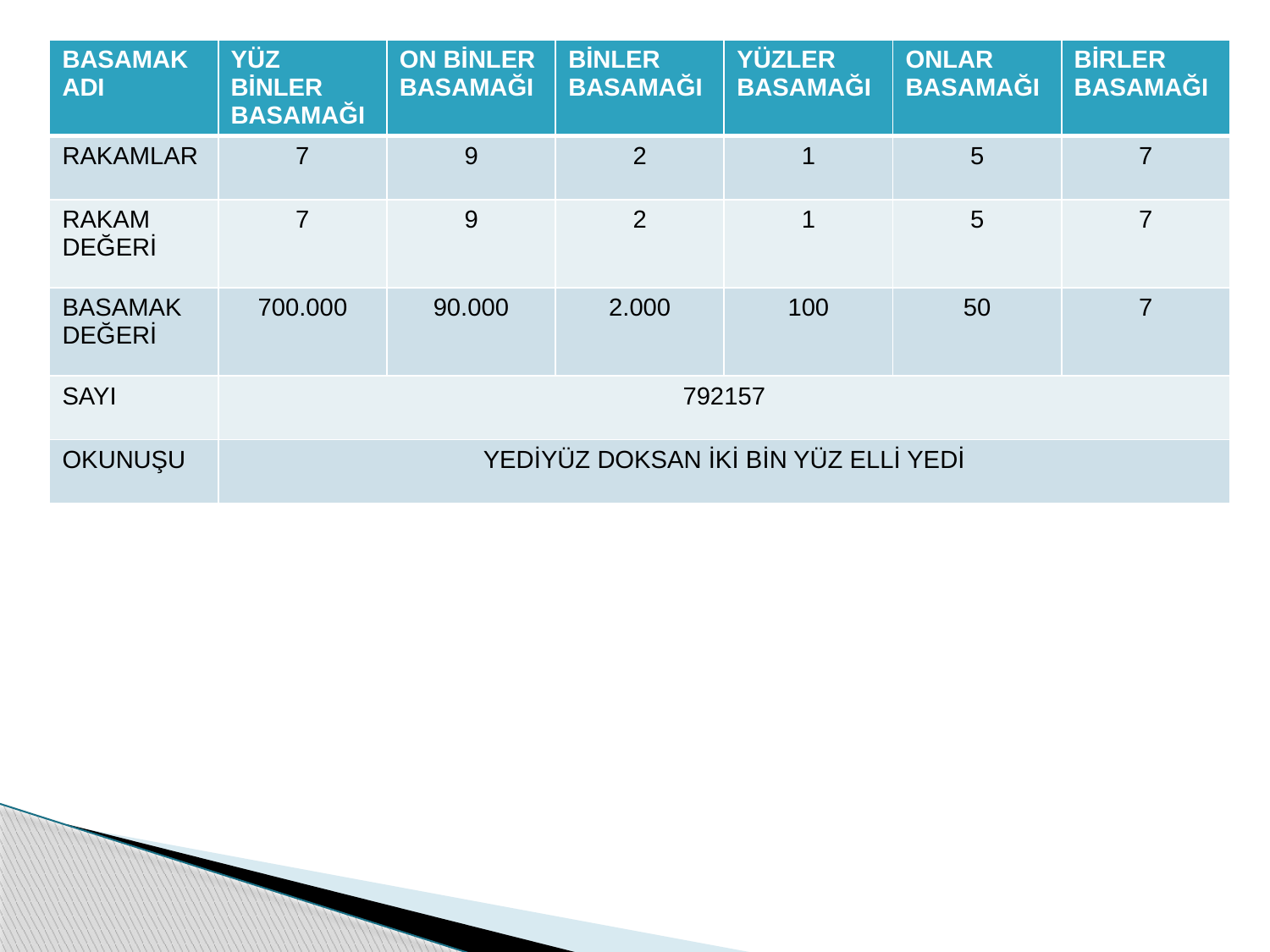

| BASAMAK ADI | YÜZ BİNLER BASAMAĞI | ON BİNLER BASAMAĞI | BİNLER BASAMAĞI | YÜZLER BASAMAĞI | ONLAR BASAMAĞI | BİRLER BASAMAĞI |
| --- | --- | --- | --- | --- | --- | --- |
| RAKAMLAR | 7 | 9 | 2 | 1 | 5 | 7 |
| RAKAM DEĞERİ | 7 | 9 | 2 | 1 | 5 | 7 |
| BASAMAK DEĞERİ | 700.000 | 90.000 | 2.000 | 100 | 50 | 7 |
| SAYI | 792157 |  |  |  |  |  |
| OKUNUŞU | YEDİYÜZ DOKSAN İKİ BİN YÜZ ELLİ YEDİ |  |  |  |  |  |